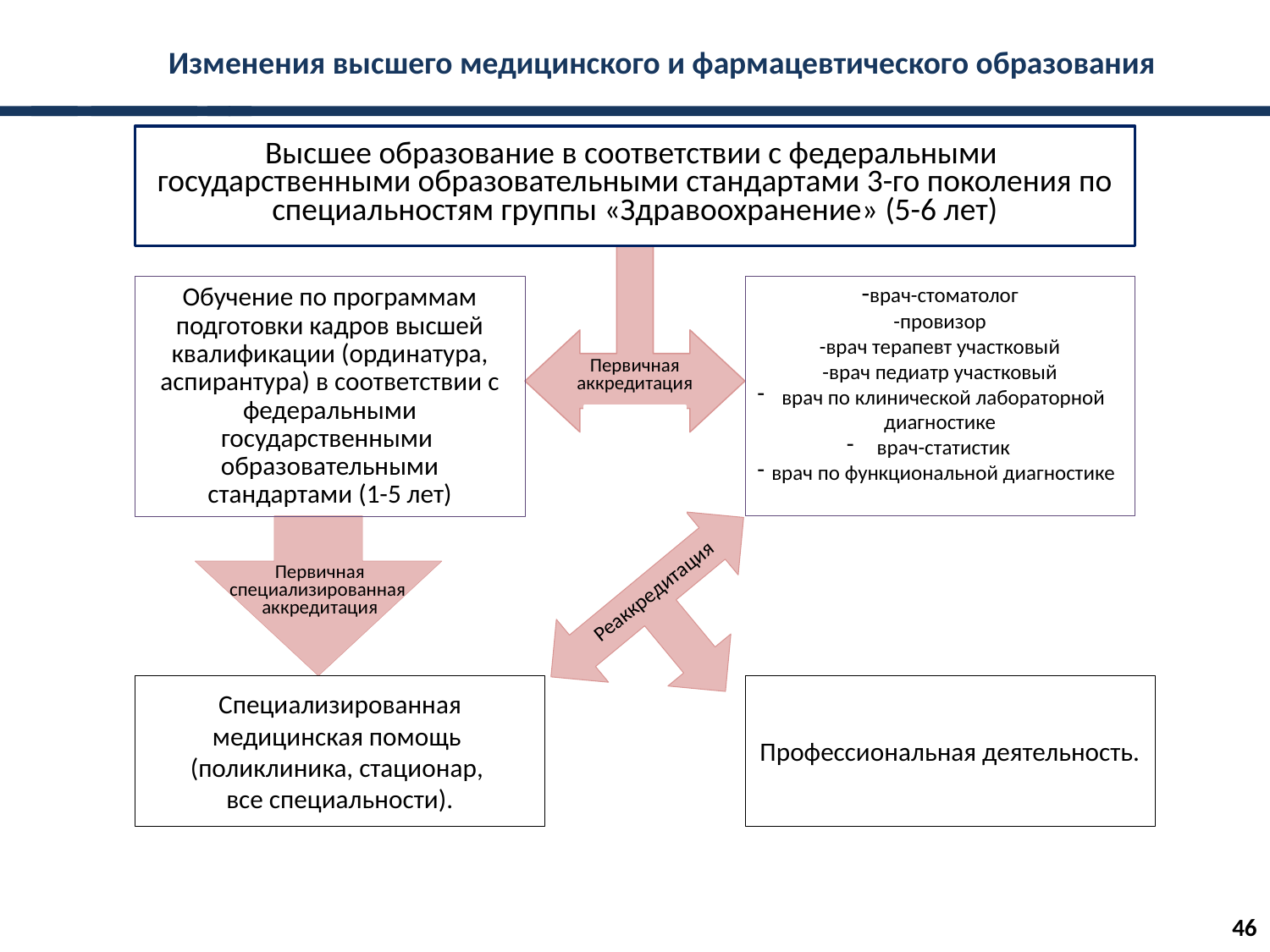

Высшее образование в соответствии с федеральными  государственными образовательными стандартами 3-го поколения по специальностям группы «Здравоохранение» (5-6 лет)

Изменения высшего медицинского и фармацевтического образования

Обучение по программам подготовки кадров высшей квалификации (ординатура, аспирантура) в соответствии с федеральными государственными  образовательными стандартами (1-5 лет)

-врач-стоматолог
-провизор
-врач терапевт участковый
-врач педиатр участковый
врач по клинической лабораторной диагностике
врач-статистик
врач по функциональной диагностике

Первичная
аккредитация

Первичная специализированная
аккредитация
Реаккредитация
Специализированная медицинская помощь
(поликлиника, стационар,
все специальности).
Профессиональная деятельность.
46